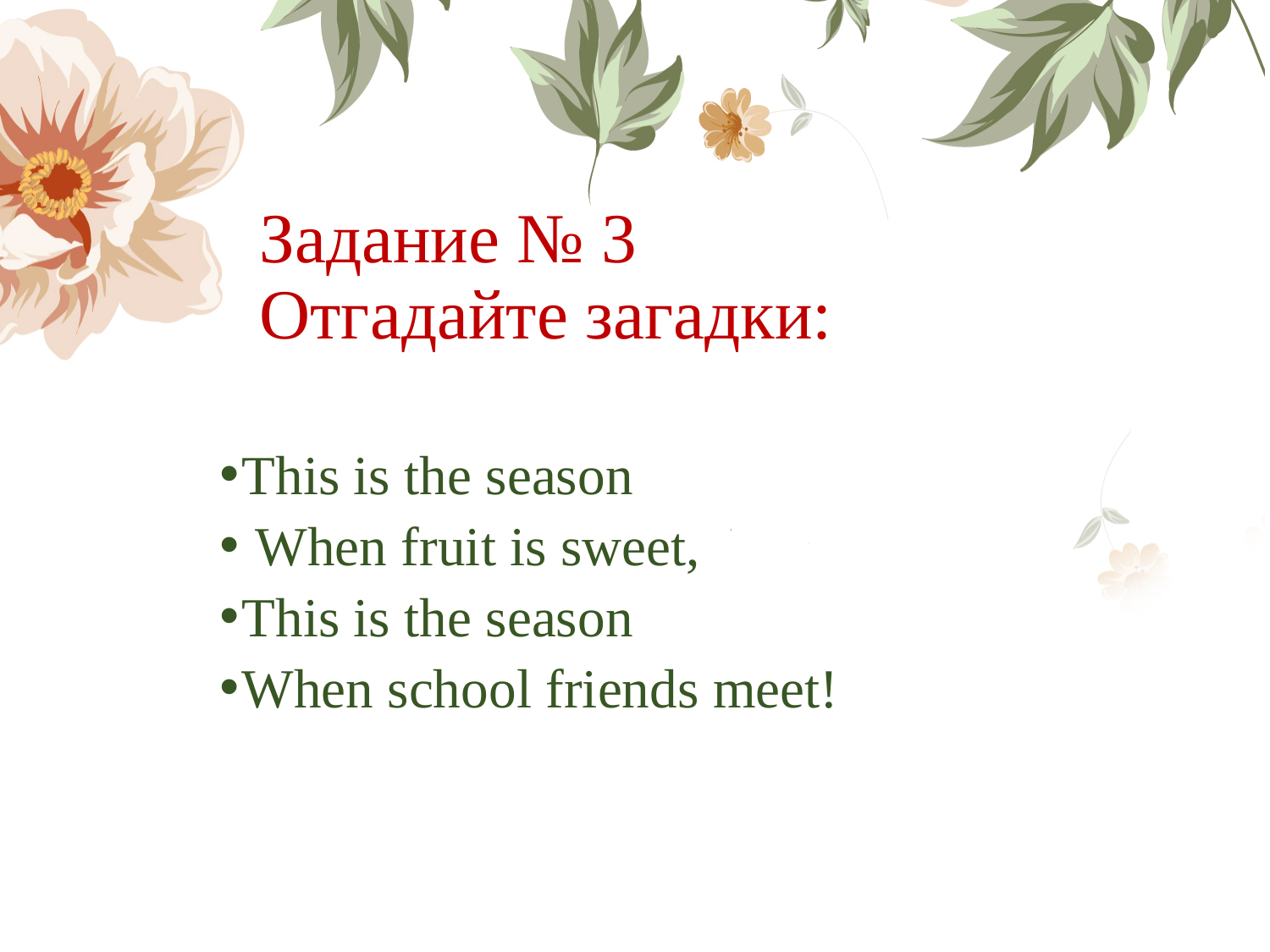

# Задание № 3 Отгадайте загадки:
This is the season
 When fruit is sweet,
This is the season
When school friends meet!